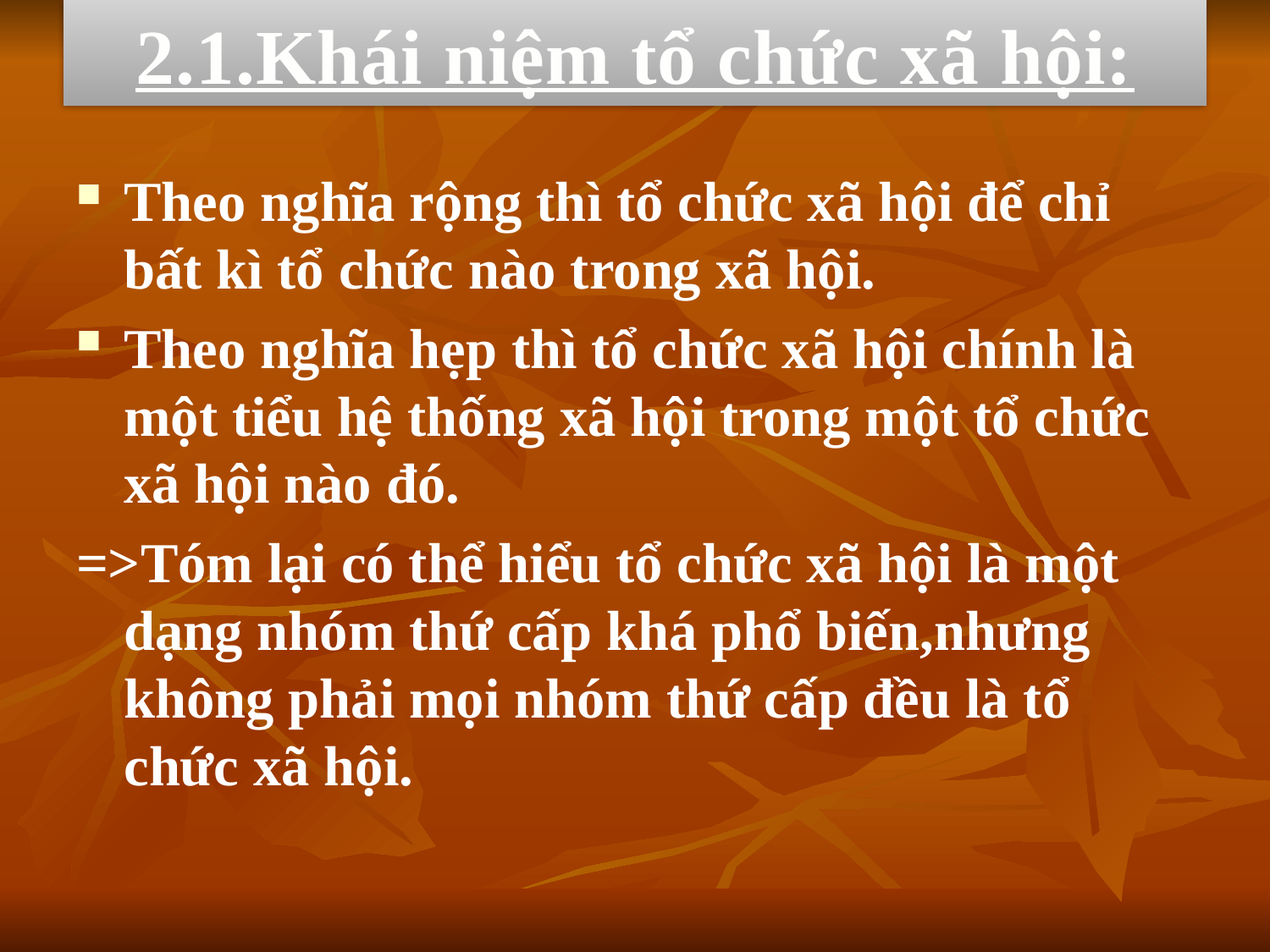

# 2.1.Khái niệm tổ chức xã hội:
Theo nghĩa rộng thì tổ chức xã hội để chỉ bất kì tổ chức nào trong xã hội.
Theo nghĩa hẹp thì tổ chức xã hội chính là một tiểu hệ thống xã hội trong một tổ chức xã hội nào đó.
=>Tóm lại có thể hiểu tổ chức xã hội là một dạng nhóm thứ cấp khá phổ biến,nhưng không phải mọi nhóm thứ cấp đều là tổ chức xã hội.